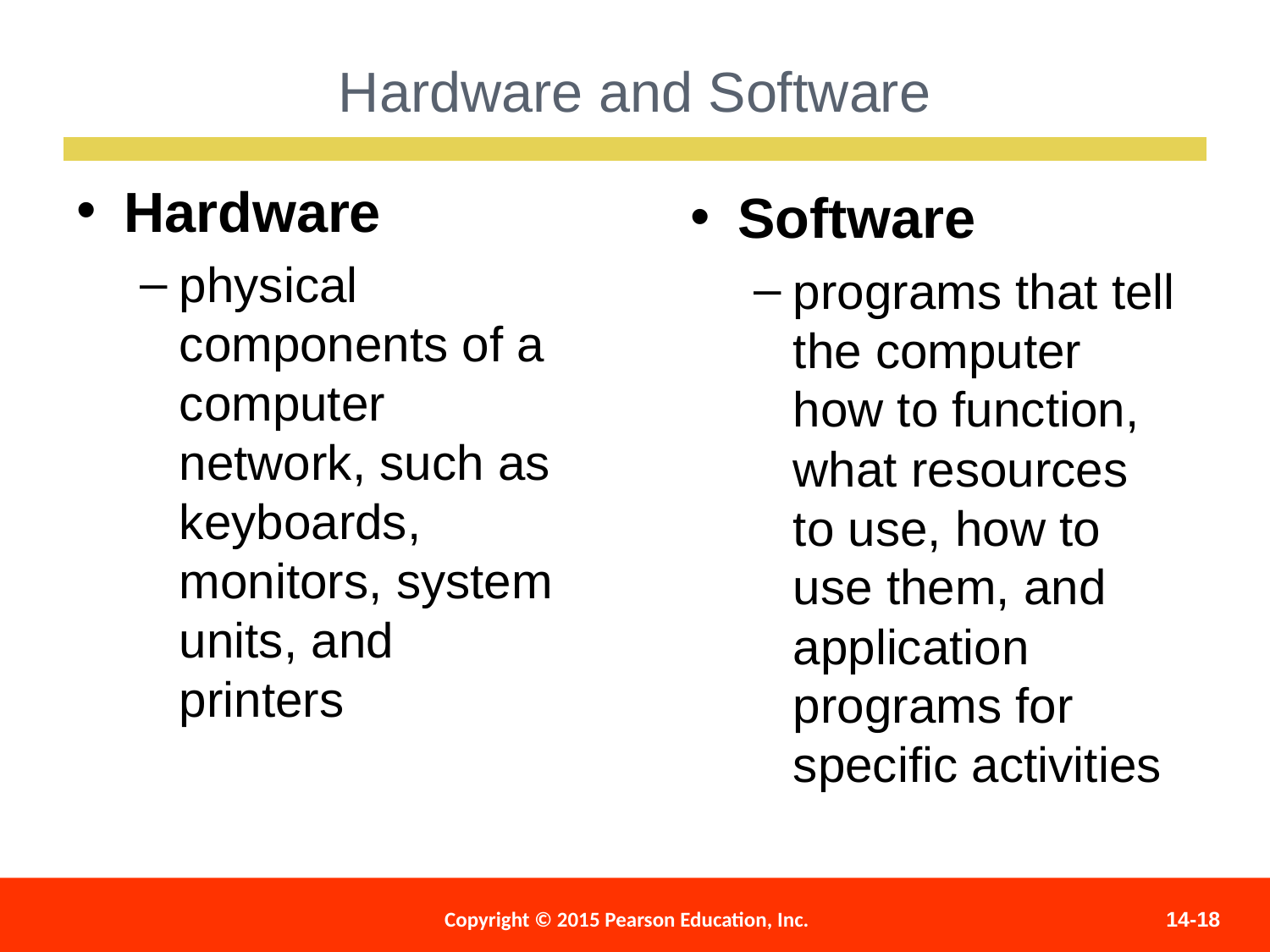

Hardware and Software
Hardware
physical components of a computer network, such as keyboards, monitors, system units, and printers
Software
programs that tell the computer how to function, what resources to use, how to use them, and application programs for specific activities